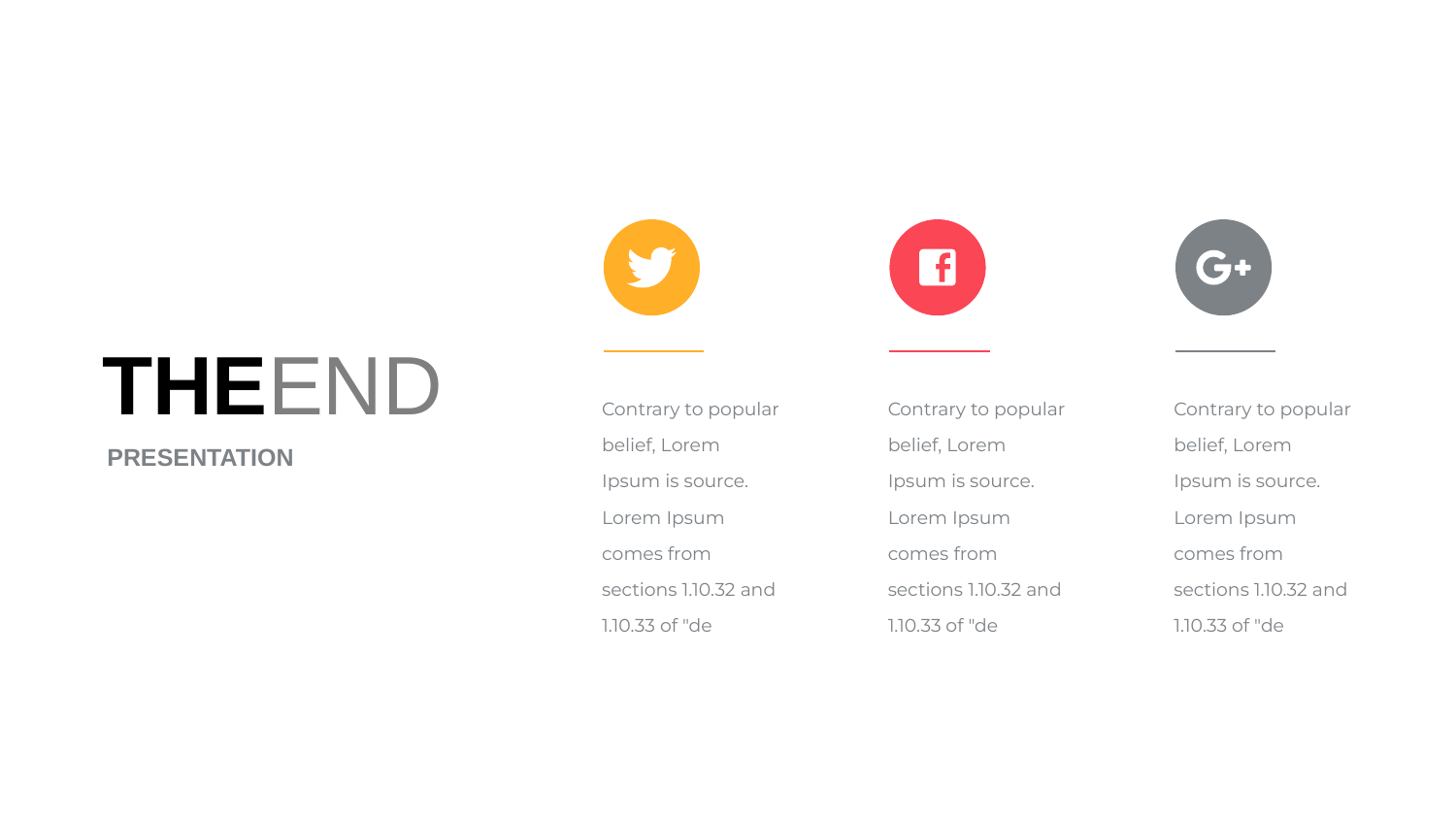

THEEND
PRESENTATION
Contrary to popular belief, Lorem Ipsum is source. Lorem Ipsum comes from sections 1.10.32 and 1.10.33 of "de
Contrary to popular belief, Lorem Ipsum is source. Lorem Ipsum comes from sections 1.10.32 and 1.10.33 of "de
Contrary to popular belief, Lorem Ipsum is source. Lorem Ipsum comes from sections 1.10.32 and 1.10.33 of "de